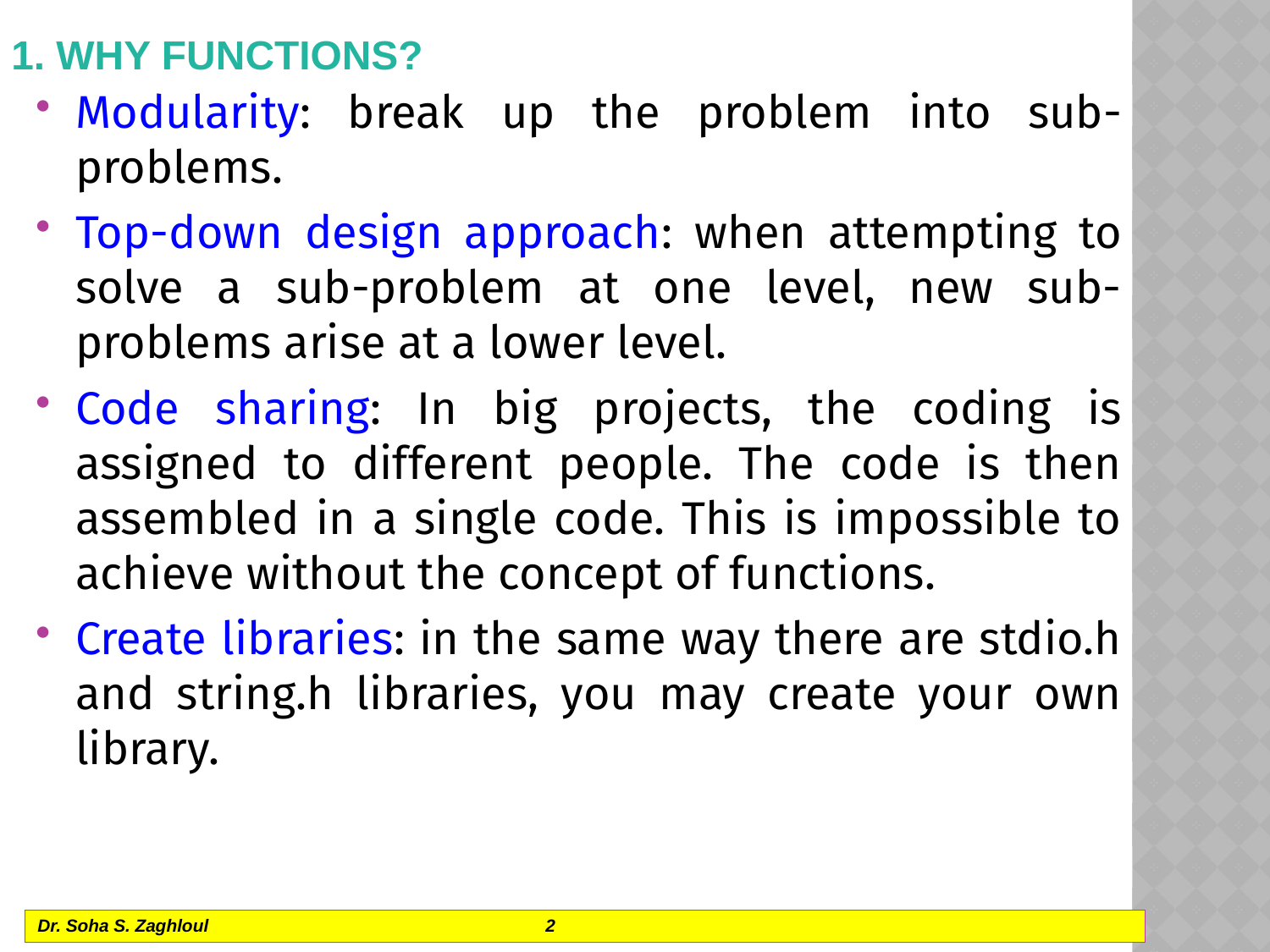

# 1. Why functions?
Modularity: break up the problem into sub-problems.
Top-down design approach: when attempting to solve a sub-problem at one level, new sub-problems arise at a lower level.
Code sharing: In big projects, the coding is assigned to different people. The code is then assembled in a single code. This is impossible to achieve without the concept of functions.
Create libraries: in the same way there are stdio.h and string.h libraries, you may create your own library.

Dr. Soha S. Zaghloul			2